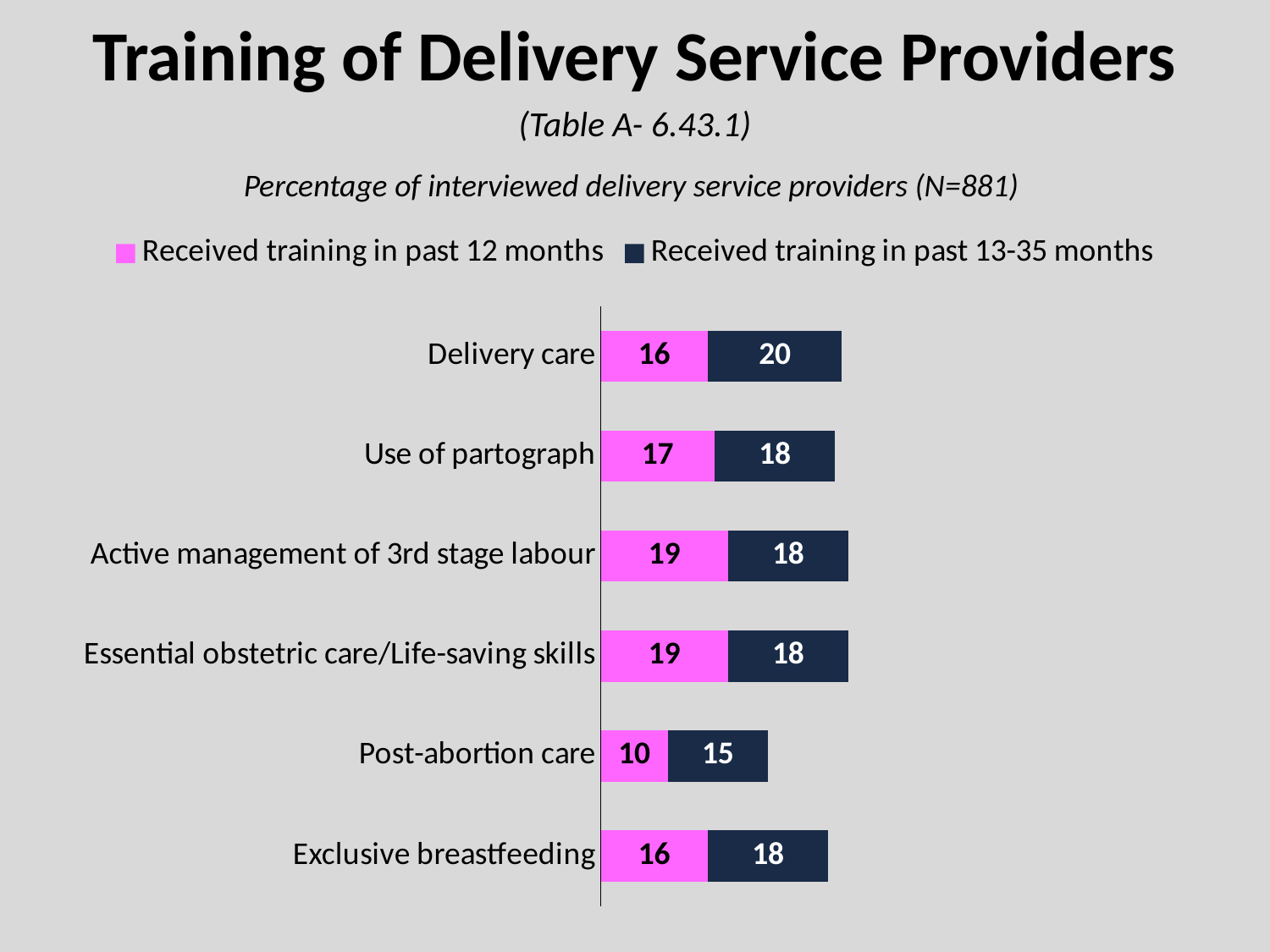

# Training of Delivery Service Providers
(Table A- 6.43.1)
Percentage of interviewed delivery service providers (N=881)

### Chart

| Category | Received training in past 12 months | Received training in past 13-35 months |
|---|---|---|
| Exclusive breastfeeding | 16.0 | 18.0 |
| Post-abortion care | 10.0 | 15.0 |
| Essential obstetric care/Life-saving skills | 19.0 | 18.0 |
| Active management of 3rd stage labour | 19.0 | 18.0 |
| Use of partograph | 17.0 | 18.0 |
| Delivery care | 16.0 | 20.0 |